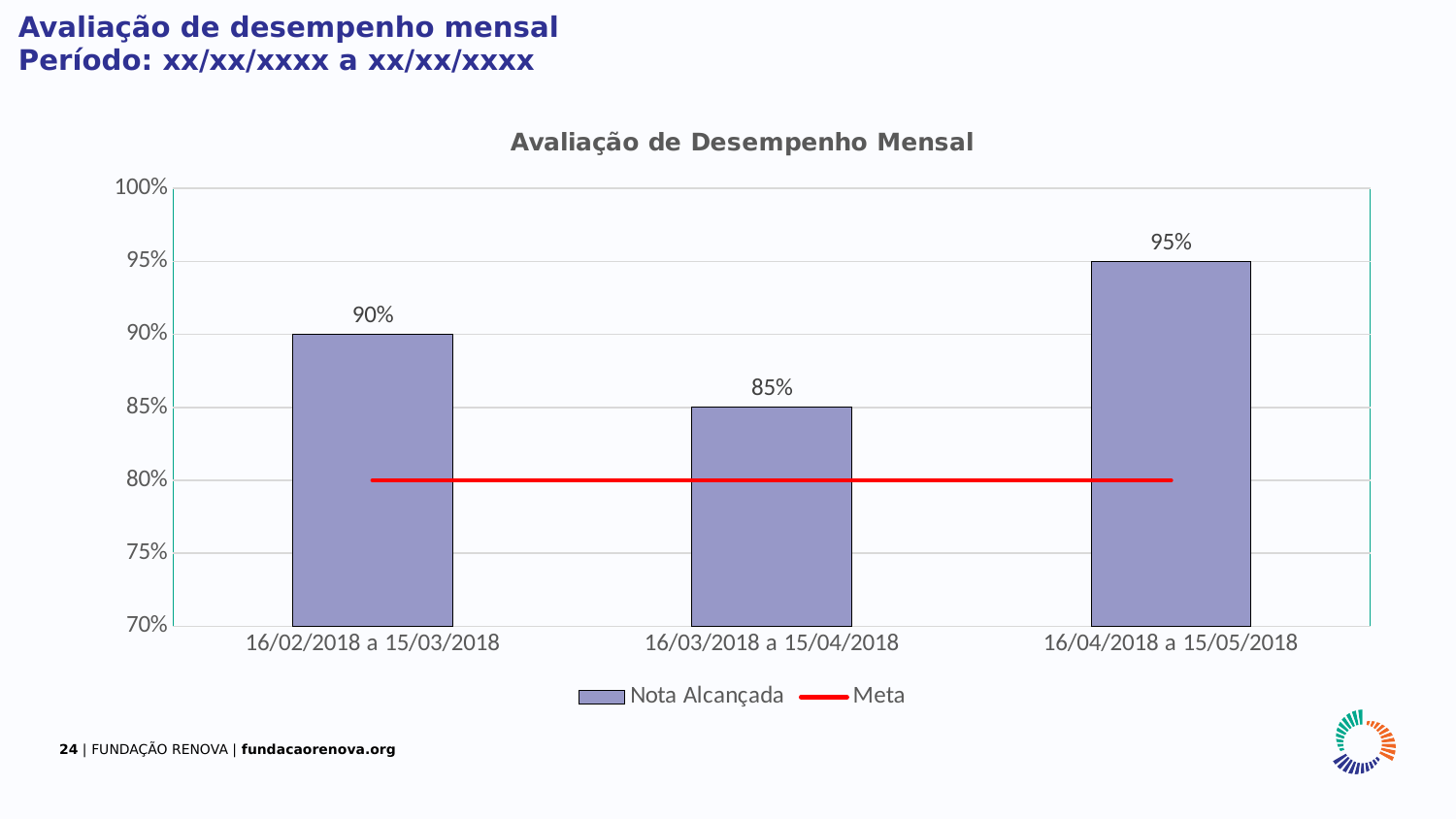

Avaliação de desempenho mensal
Período: xx/xx/xxxx a xx/xx/xxxx

### Chart: Avaliação de Desempenho Mensal

| Category | Nota Alcançada | Meta |
|---|---|---|
| 16/02/2018 a 15/03/2018 | 0.9 | 0.8 |
| 16/03/2018 a 15/04/2018 | 0.85 | 0.8 |
| 16/04/2018 a 15/05/2018 | 0.95 | 0.8 |